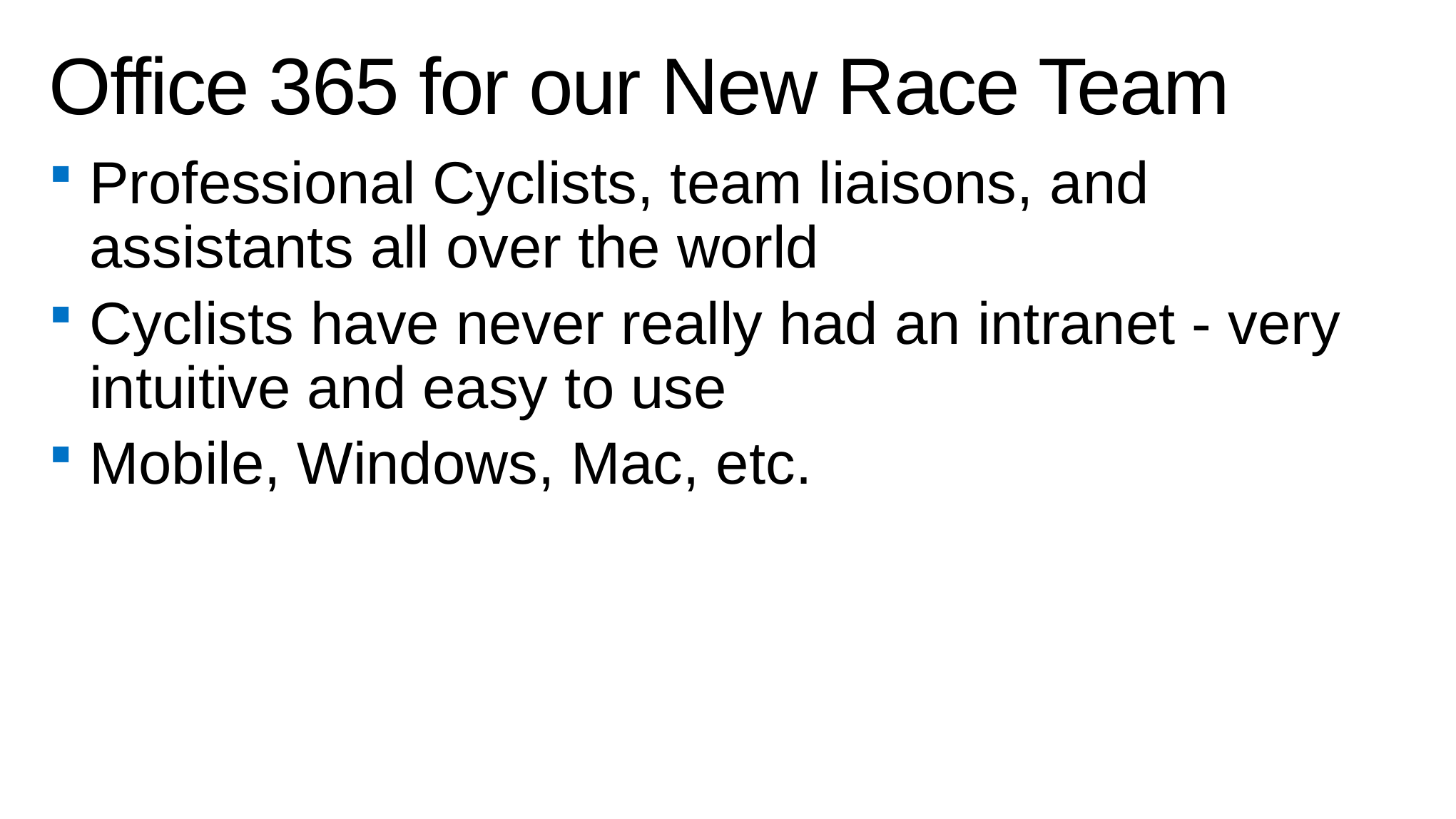

# Office 365 for our New Race Team
Professional Cyclists, team liaisons, and assistants all over the world
Cyclists have never really had an intranet - very intuitive and easy to use
Mobile, Windows, Mac, etc.